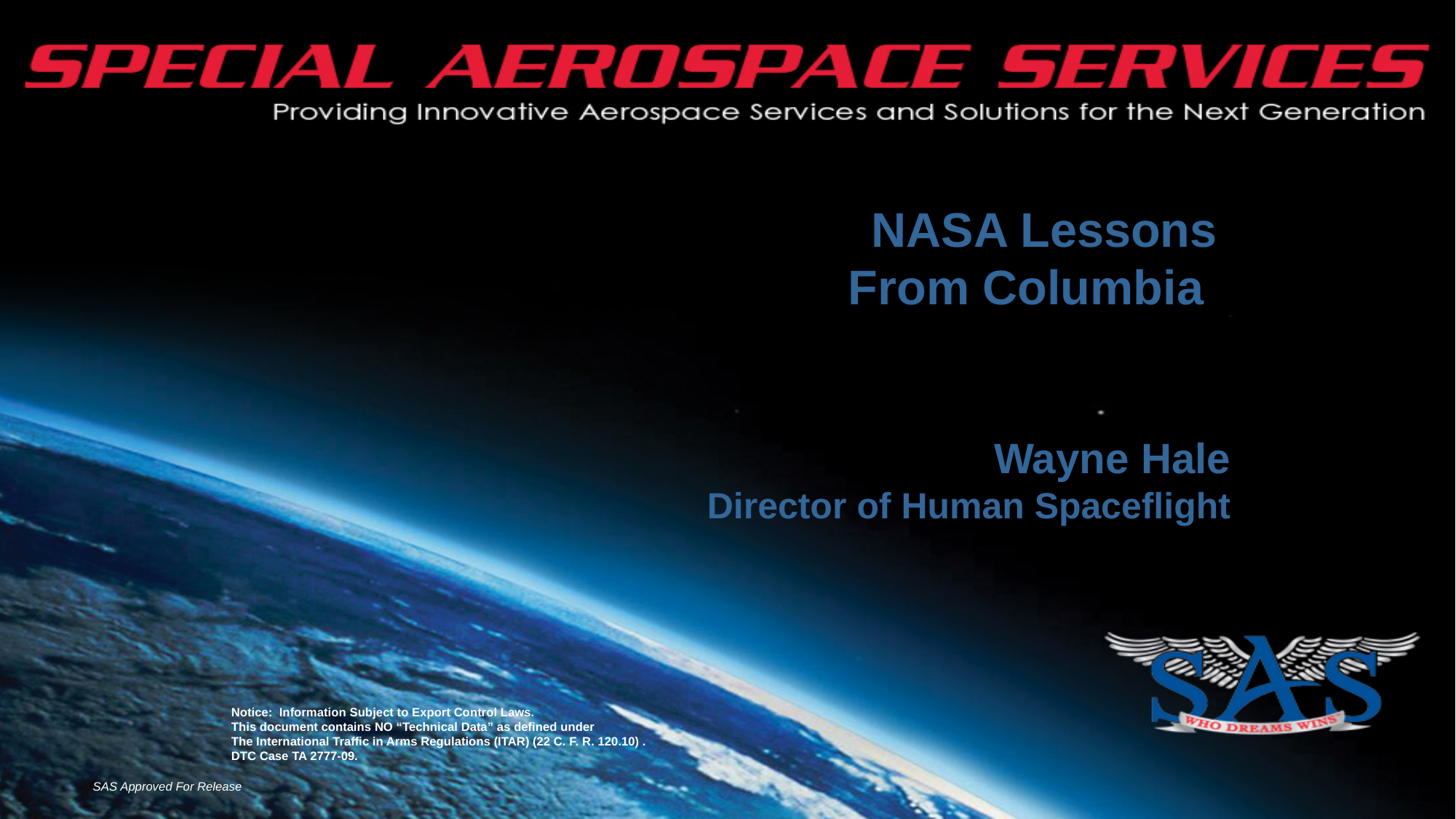

NASA Lessons
From Columbia

Wayne Hale
Director of Human Spaceflight

Notice:  Information Subject to Export Control Laws.
This document contains NO “Technical Data” as defined under
The International Traffic in Arms Regulations (ITAR) (22 C. F. R. 120.10) .
DTC Case TA 2777-09.